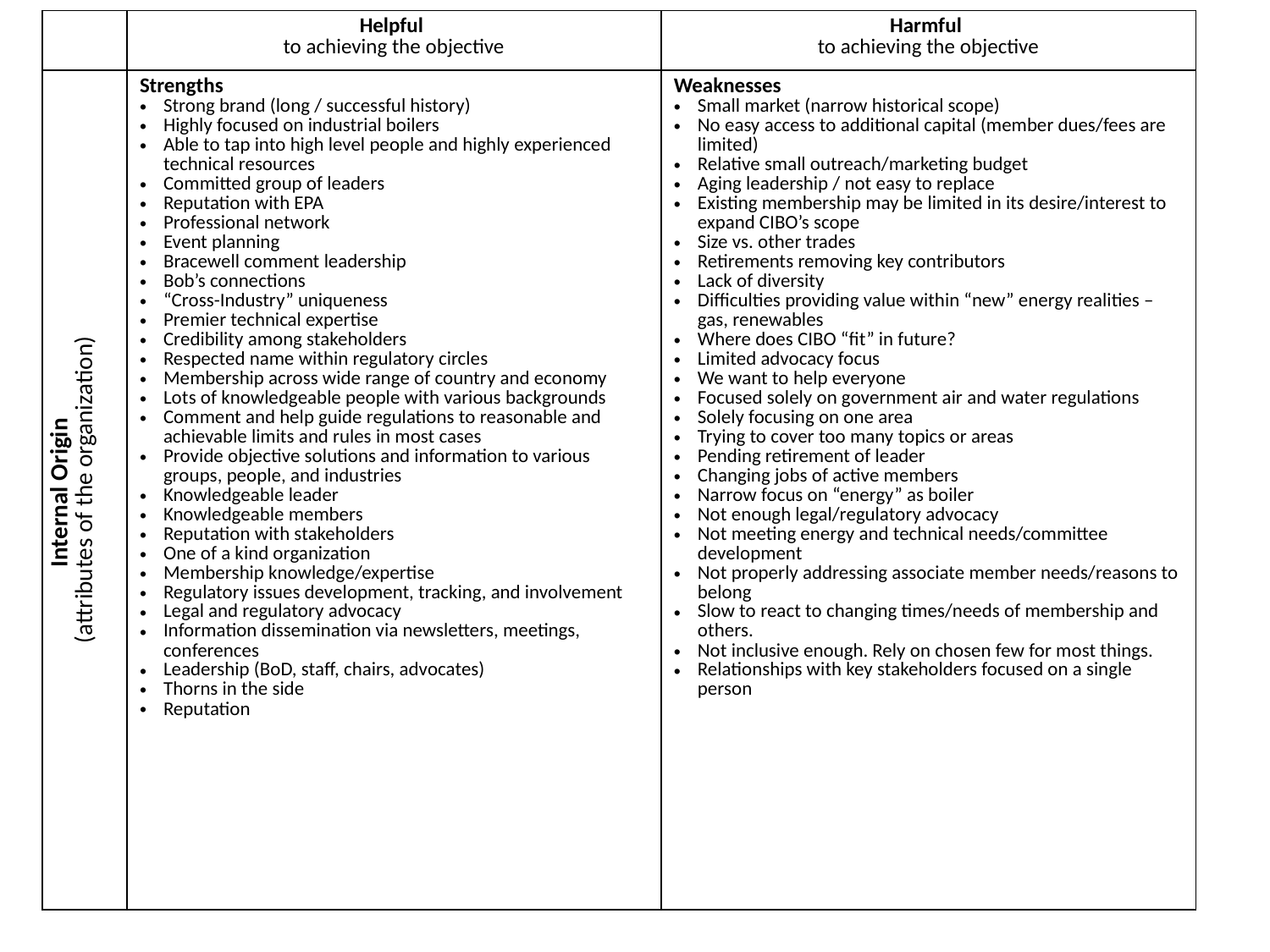

|  | Helpful to achieving the objective | Harmful to achieving the objective |
| --- | --- | --- |
| Internal Origin (attributes of the organization) | Strengths Strong brand (long / successful history) Highly focused on industrial boilers Able to tap into high level people and highly experienced technical resources Committed group of leaders Reputation with EPA Professional network Event planning Bracewell comment leadership Bob’s connections “Cross-Industry” uniqueness Premier technical expertise Credibility among stakeholders Respected name within regulatory circles Membership across wide range of country and economy Lots of knowledgeable people with various backgrounds Comment and help guide regulations to reasonable and achievable limits and rules in most cases Provide objective solutions and information to various groups, people, and industries Knowledgeable leader Knowledgeable members Reputation with stakeholders One of a kind organization Membership knowledge/expertise Regulatory issues development, tracking, and involvement Legal and regulatory advocacy Information dissemination via newsletters, meetings, conferences Leadership (BoD, staff, chairs, advocates) Thorns in the side Reputation | Weaknesses Small market (narrow historical scope) No easy access to additional capital (member dues/fees are limited) Relative small outreach/marketing budget Aging leadership / not easy to replace Existing membership may be limited in its desire/interest to expand CIBO’s scope Size vs. other trades Retirements removing key contributors Lack of diversity Difficulties providing value within “new” energy realities – gas, renewables Where does CIBO “fit” in future? Limited advocacy focus We want to help everyone Focused solely on government air and water regulations Solely focusing on one area Trying to cover too many topics or areas Pending retirement of leader Changing jobs of active members Narrow focus on “energy” as boiler Not enough legal/regulatory advocacy Not meeting energy and technical needs/committee development Not properly addressing associate member needs/reasons to belong Slow to react to changing times/needs of membership and others. Not inclusive enough. Rely on chosen few for most things. Relationships with key stakeholders focused on a single person |